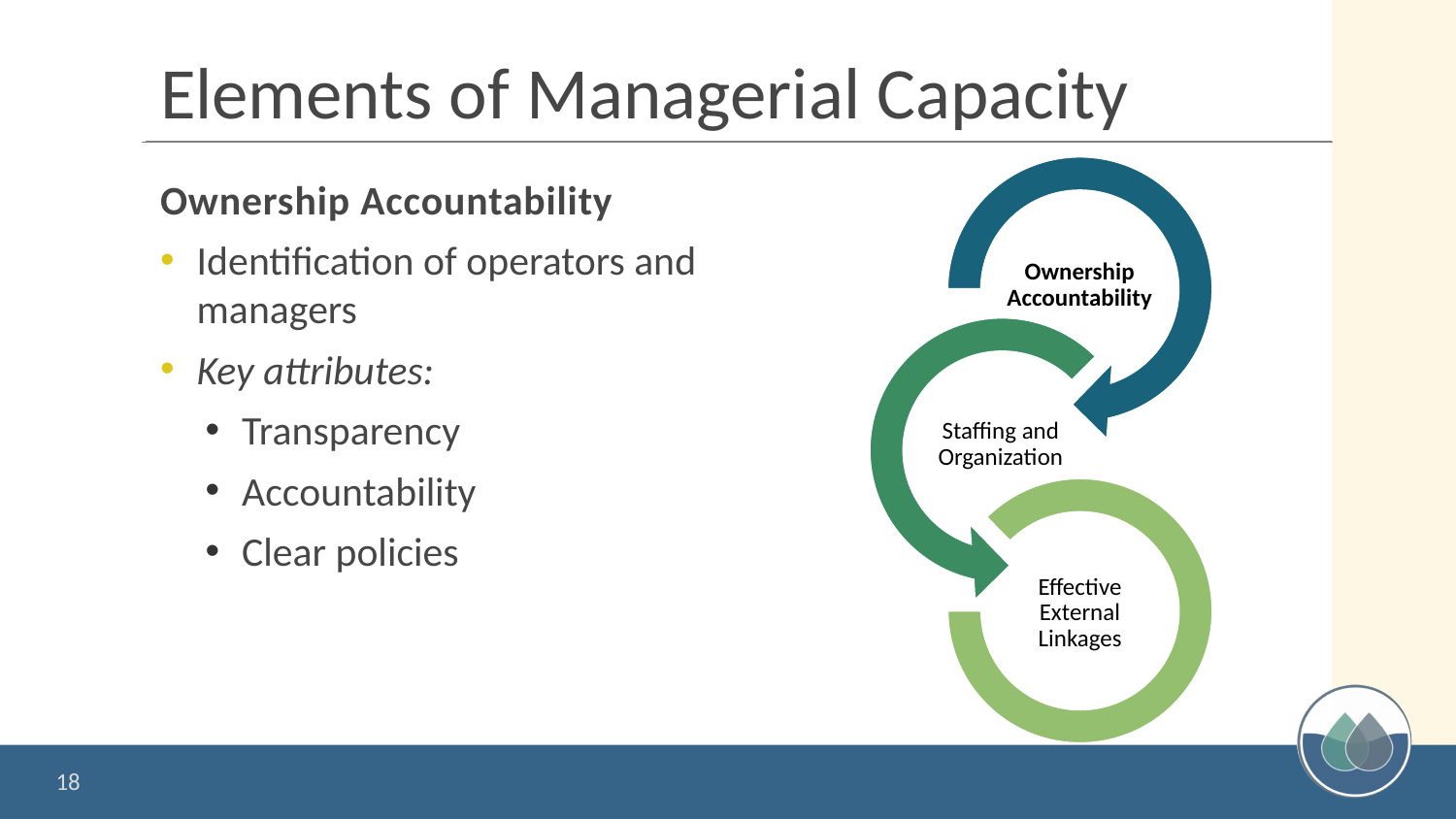

# Elements of Managerial Capacity
Ownership Accountability
Staffing and Organization
Effective External Linkages
Ownership Accountability
Identification of operators and managers
Key attributes:
Transparency
Accountability
Clear policies

18